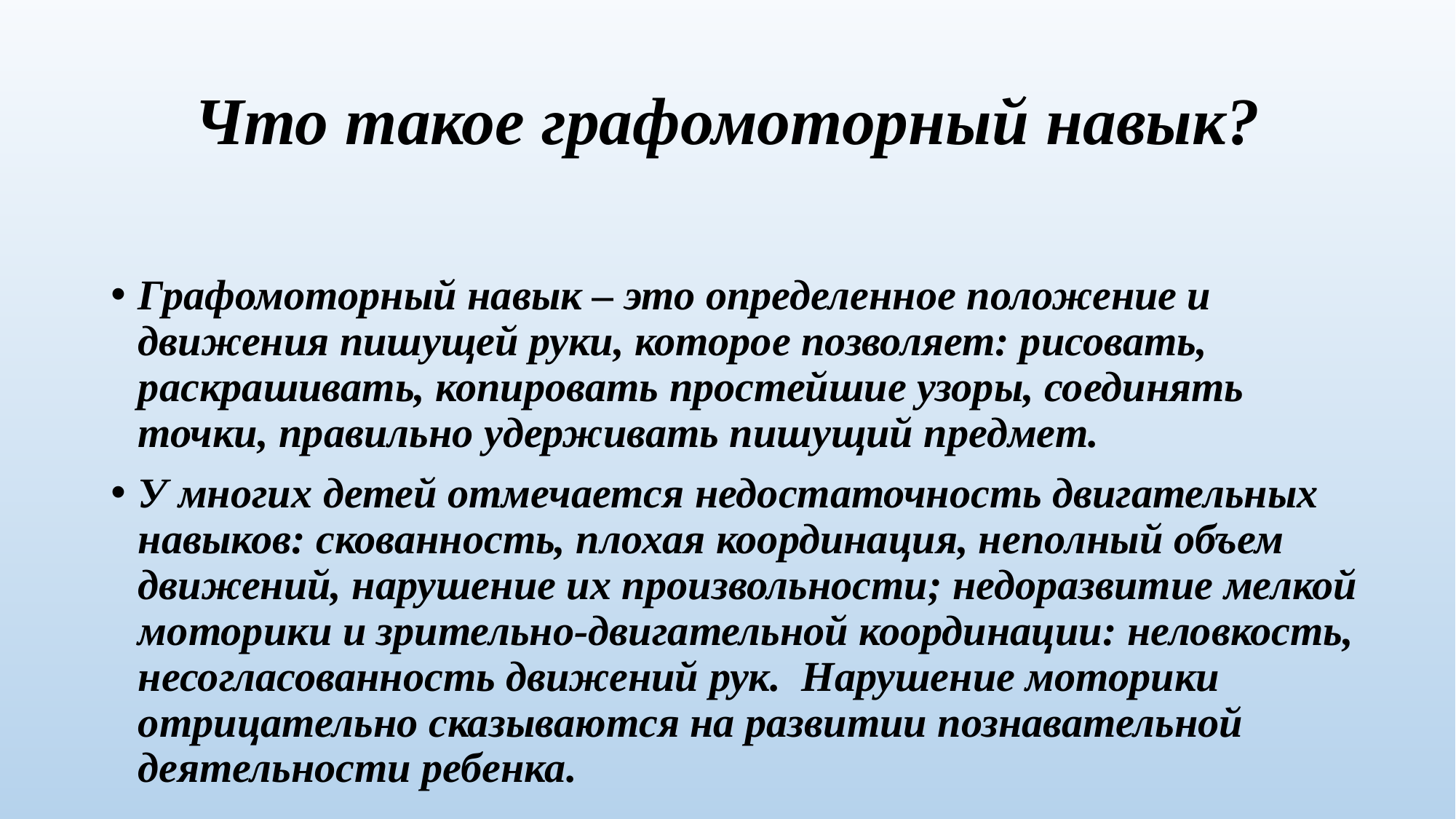

# Что такое графомоторный навык?

Графомоторный навык – это определенное положение и движения пишущей руки, которое позволяет: рисовать, раскрашивать, копировать простейшие узоры, соединять точки, правильно удерживать пишущий предмет.
У многих детей отмечается недостаточность двигательных навыков: скованность, плохая координация, неполный объем движений, нарушение их произвольности; недоразвитие мелкой моторики и зрительно-двигательной координации: неловкость, несогласованность движений рук.  Нарушение моторики отрицательно сказываются на развитии познавательной деятельности ребенка.